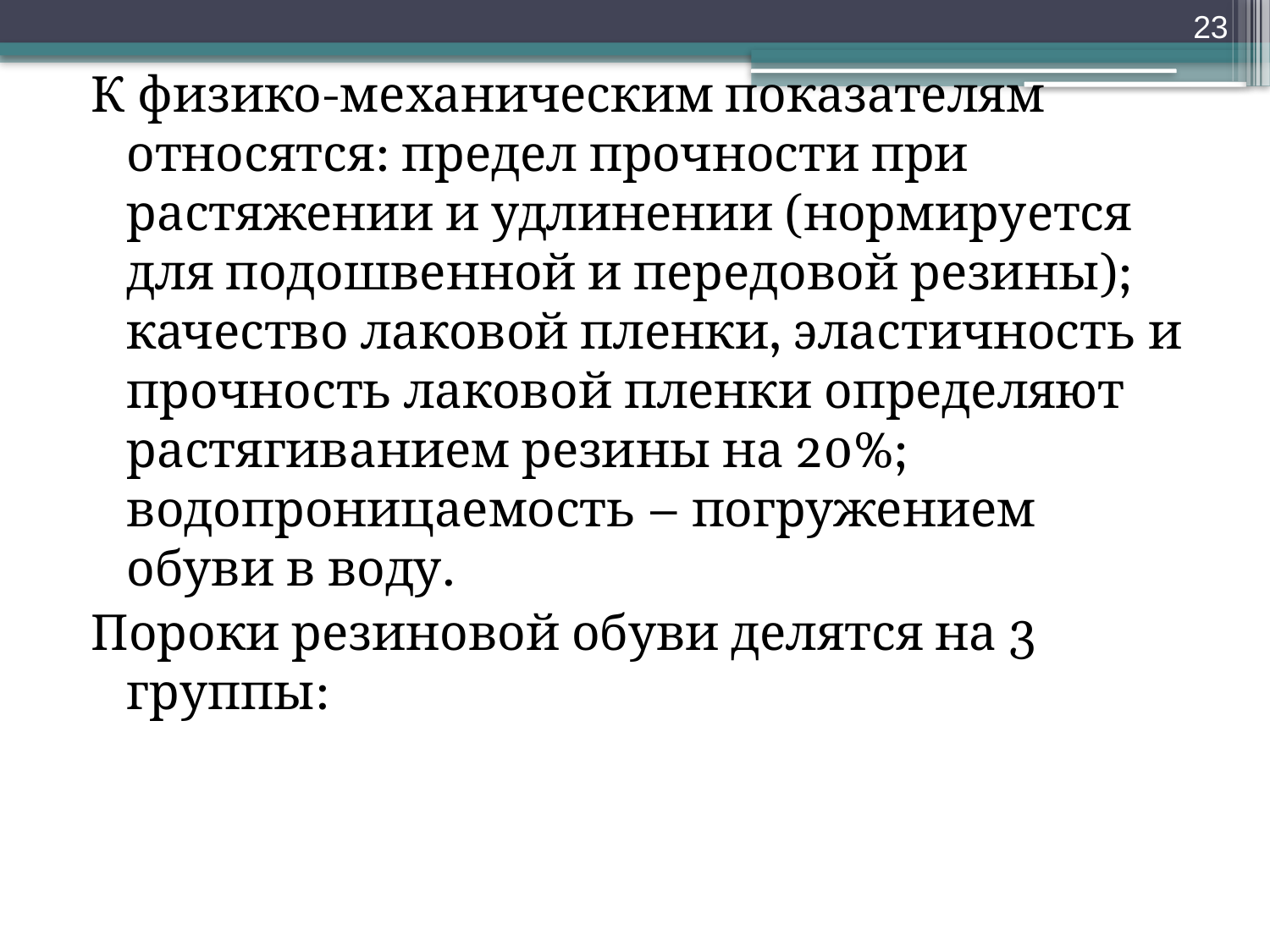

23
К физико-механическим показателям относятся: предел прочности при растяжении и удлинении (нормируется для подошвенной и передовой резины); качество лаковой пленки, эластичность и прочность лаковой пленки определяют растягиванием резины на 20%; водопроницаемость – погружением обуви в воду.
Пороки резиновой обуви делятся на 3 группы: